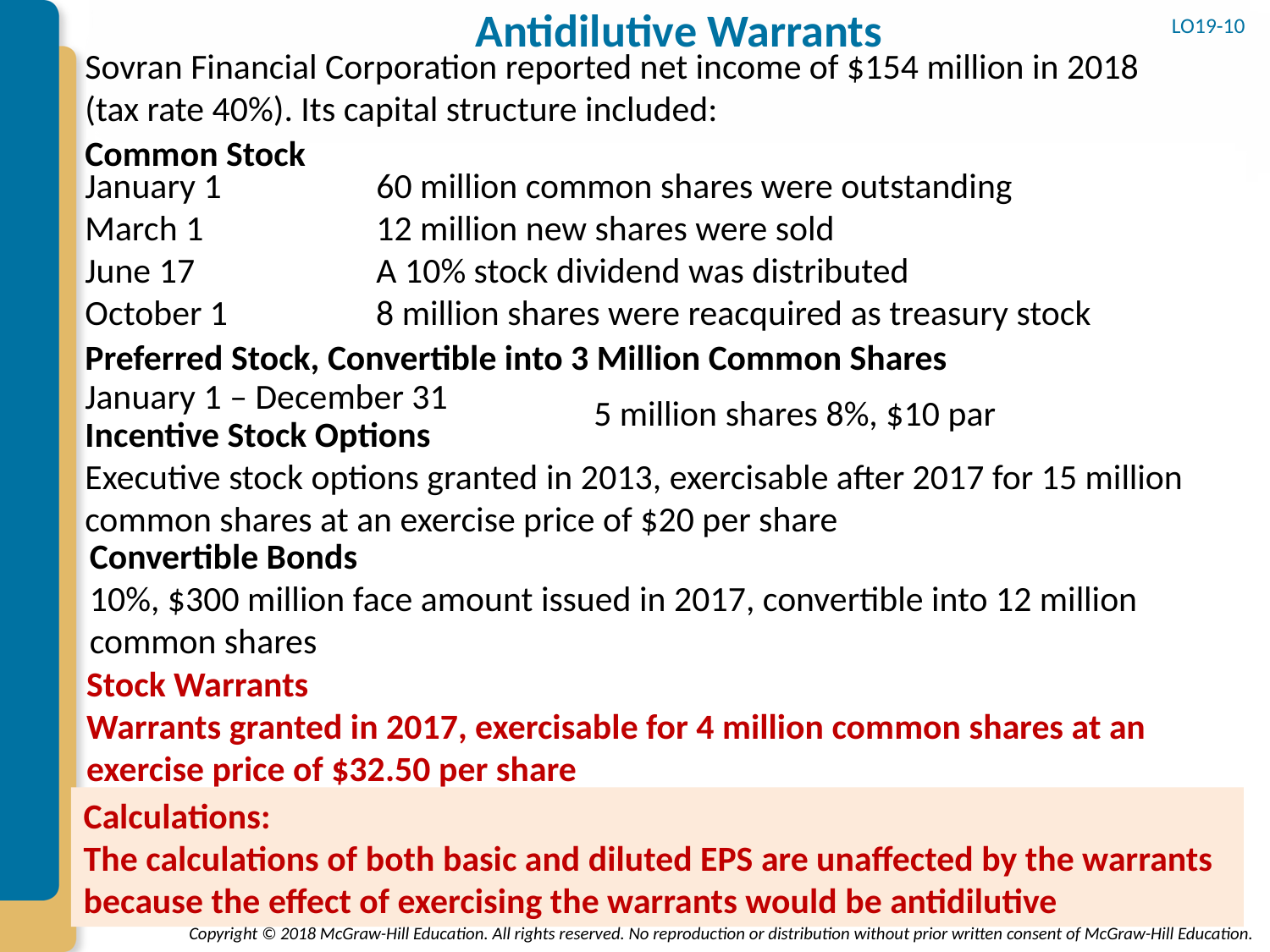

# Antidilutive Warrants
LO19-10
Sovran Financial Corporation reported net income of $154 million in 2018 (tax rate 40%). Its capital structure included:
Common Stock
January 1
60 million common shares were outstanding
March 1
12 million new shares were sold
June 17
A 10% stock dividend was distributed
October 1
8 million shares were reacquired as treasury stock
Preferred Stock, Convertible into 3 Million Common Shares
January 1 – December 31
5 million shares 8%, $10 par
Incentive Stock Options
Executive stock options granted in 2013, exercisable after 2017 for 15 million common shares at an exercise price of $20 per share
Convertible Bonds
10%, $300 million face amount issued in 2017, convertible into 12 million common shares
Stock Warrants
Warrants granted in 2017, exercisable for 4 million common shares at an exercise price of $32.50 per share
Calculations:
The calculations of both basic and diluted EPS are unaffected by the warrants because the effect of exercising the warrants would be antidilutive